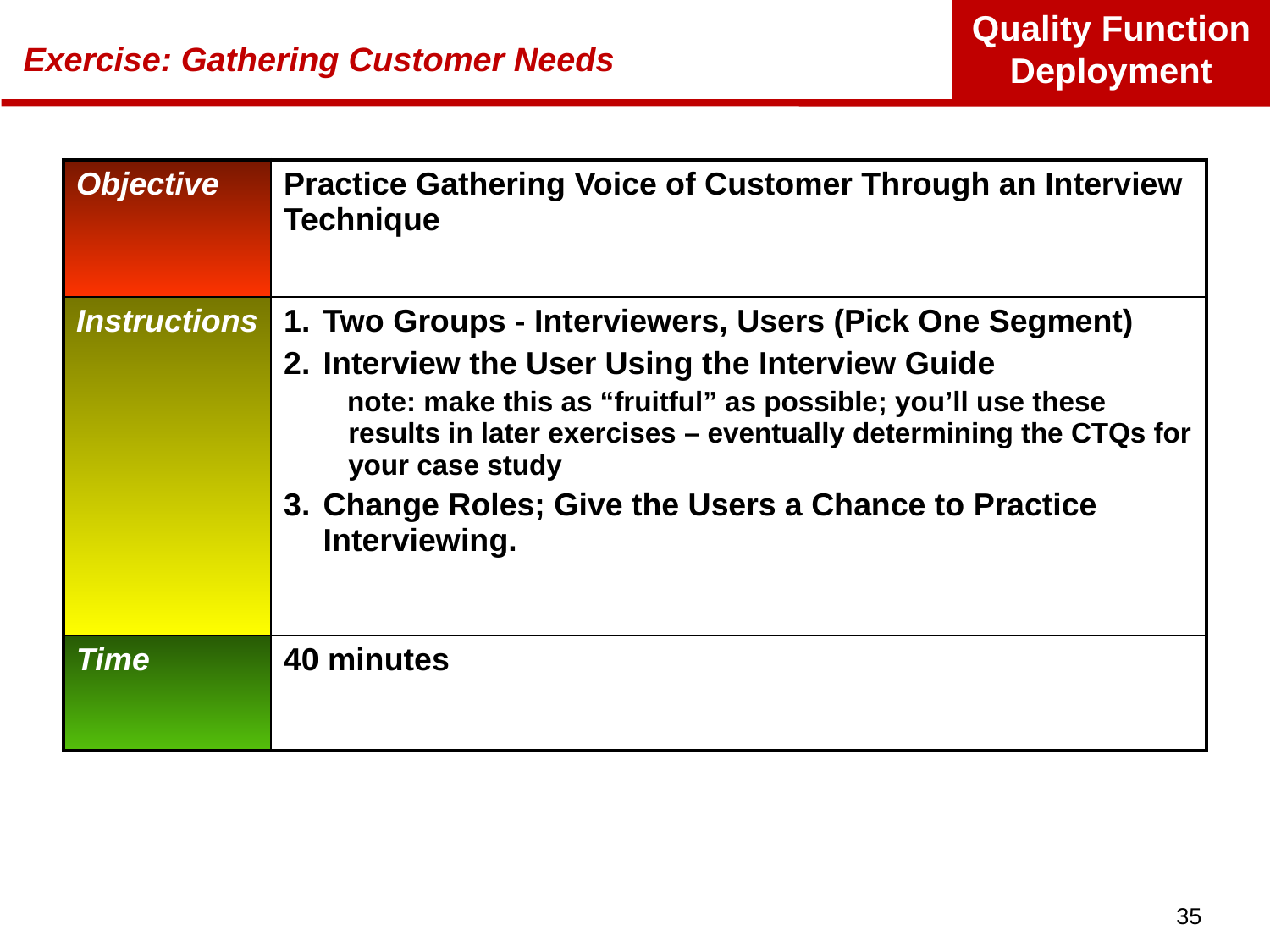

# Exercise: Gathering Customer Needs
| Objective | Practice Gathering Voice of Customer Through an Interview Technique |
| --- | --- |
| Instructions | Two Groups - Interviewers, Users (Pick One Segment) Interview the User Using the Interview Guide note: make this as “fruitful” as possible; you’ll use these results in later exercises – eventually determining the CTQs for your case study Change Roles; Give the Users a Chance to Practice Interviewing. |
| Time | 40 minutes |